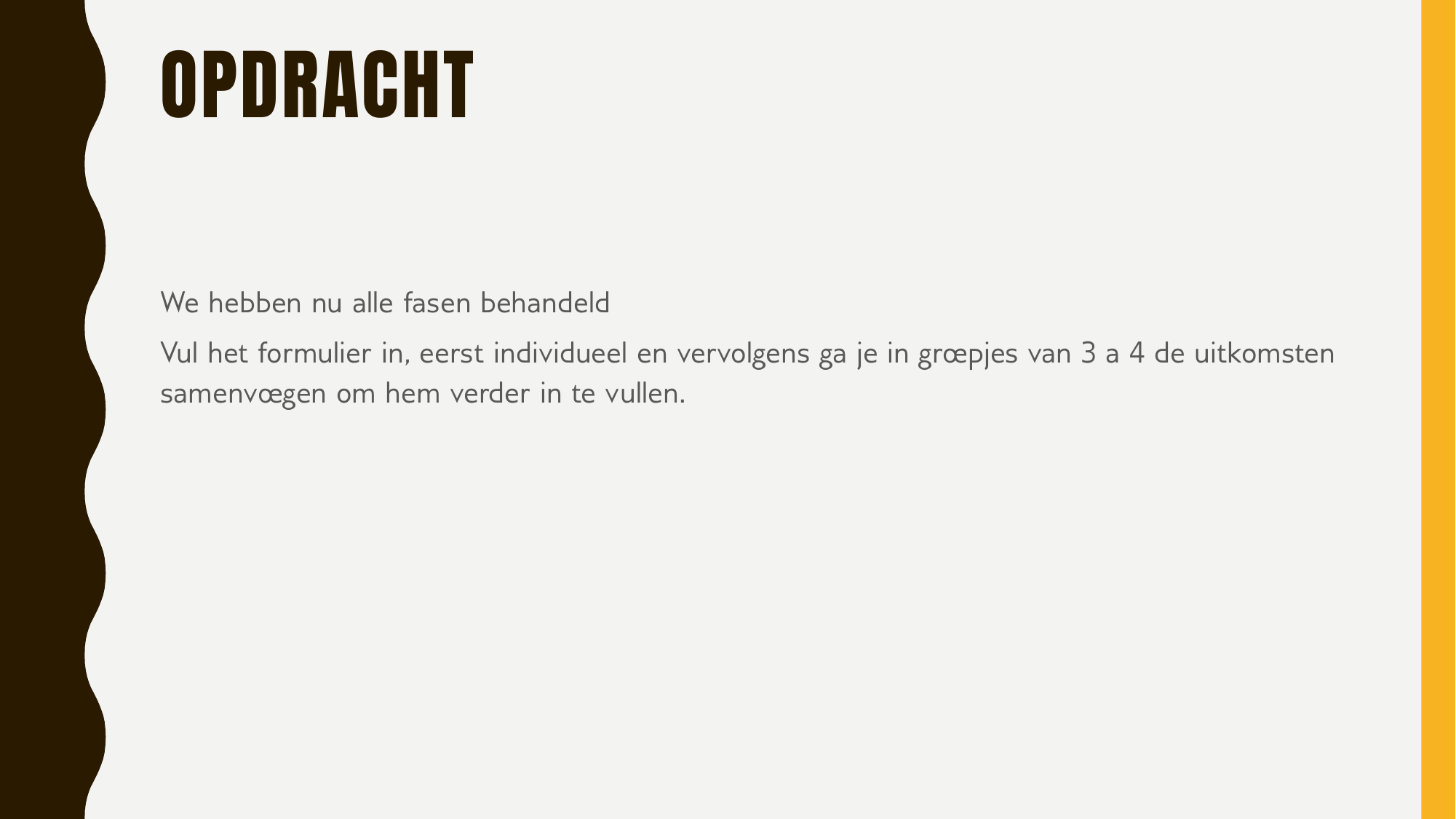

# Opdracht
We hebben nu alle fasen behandeld
Vul het formulier in, eerst individueel en vervolgens ga je in groepjes van 3 a 4 de uitkomsten samenvoegen om hem verder in te vullen.